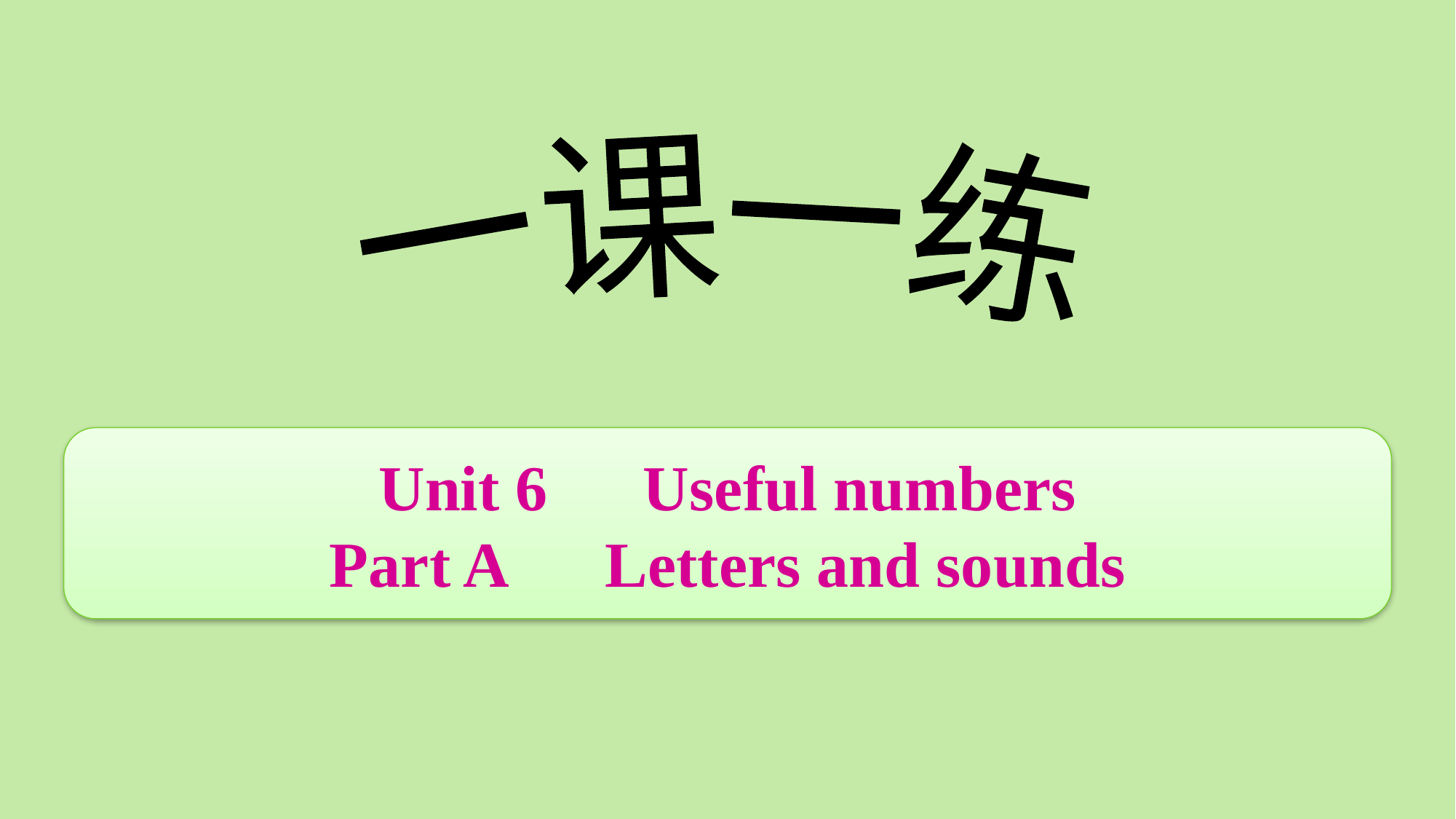

Unit 6　Useful numbers
Part A　Letters and sounds